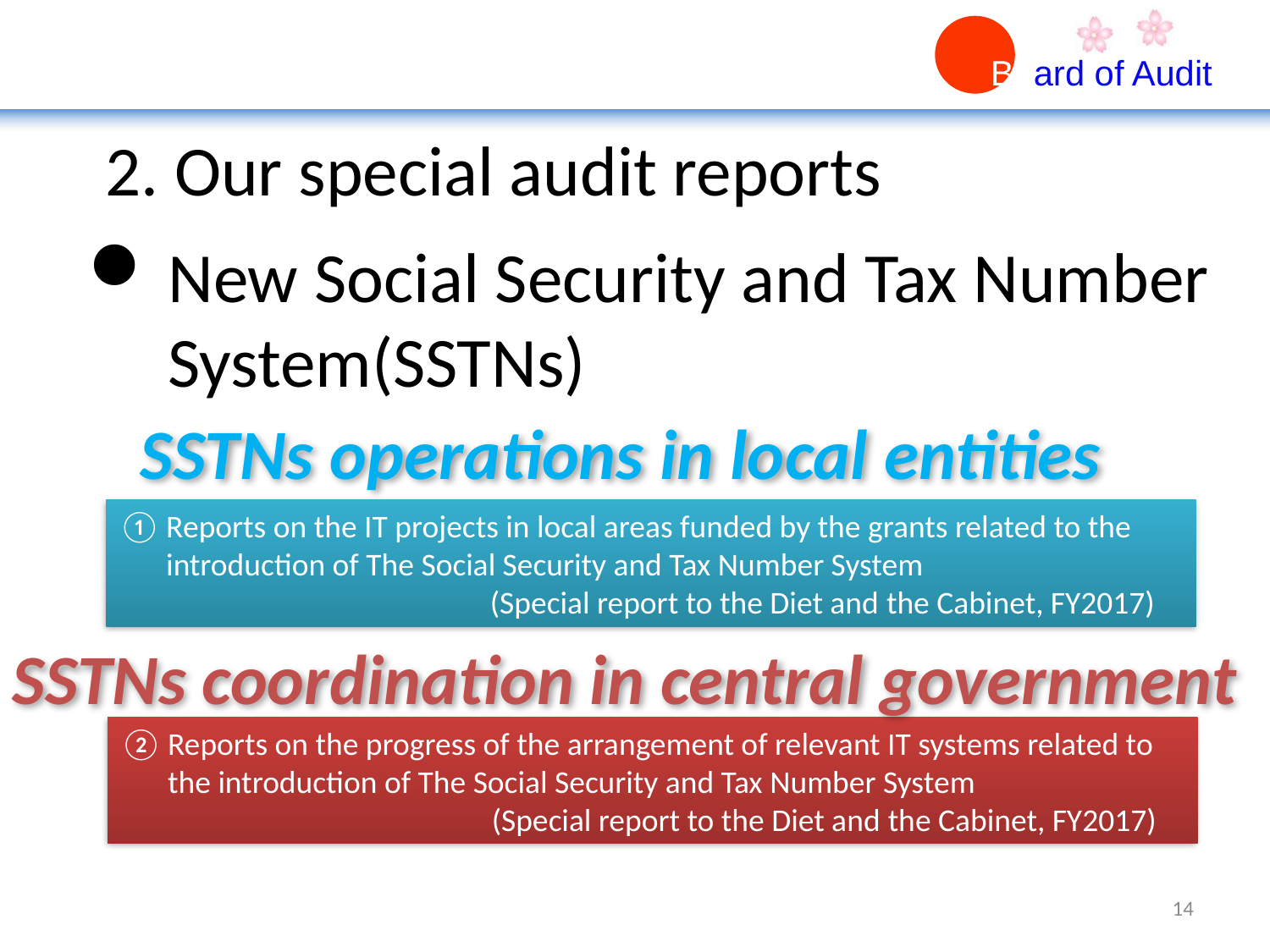

2. Our special audit reports
New Social Security and Tax Number System(SSTNs)
SSTNs operations in local entities
Reports on the IT projects in local areas funded by the grants related to the introduction of The Social Security and Tax Number System
 (Special report to the Diet and the Cabinet, FY2017)
SSTNs coordination in central government
Reports on the progress of the arrangement of relevant IT systems related to the introduction of The Social Security and Tax Number System
 (Special report to the Diet and the Cabinet, FY2017)
14